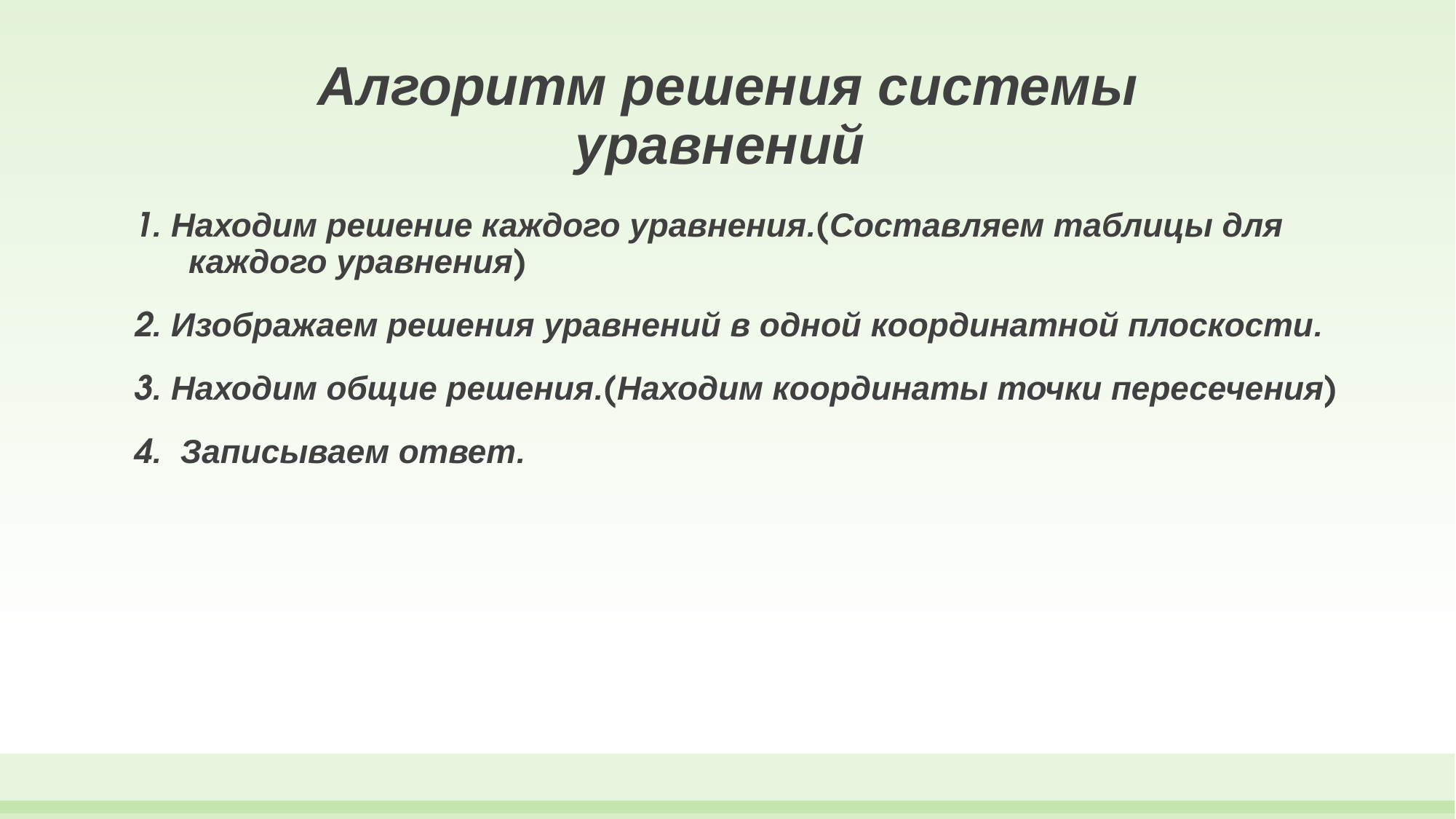

# Алгоритм решения системы уравнений
1. Находим решение каждого уравнения.(Составляем таблицы для каждого уравнения)
2. Изображаем решения уравнений в одной координатной плоскости.
3. Находим общие решения.(Находим координаты точки пересечения)
4.  Записываем ответ.